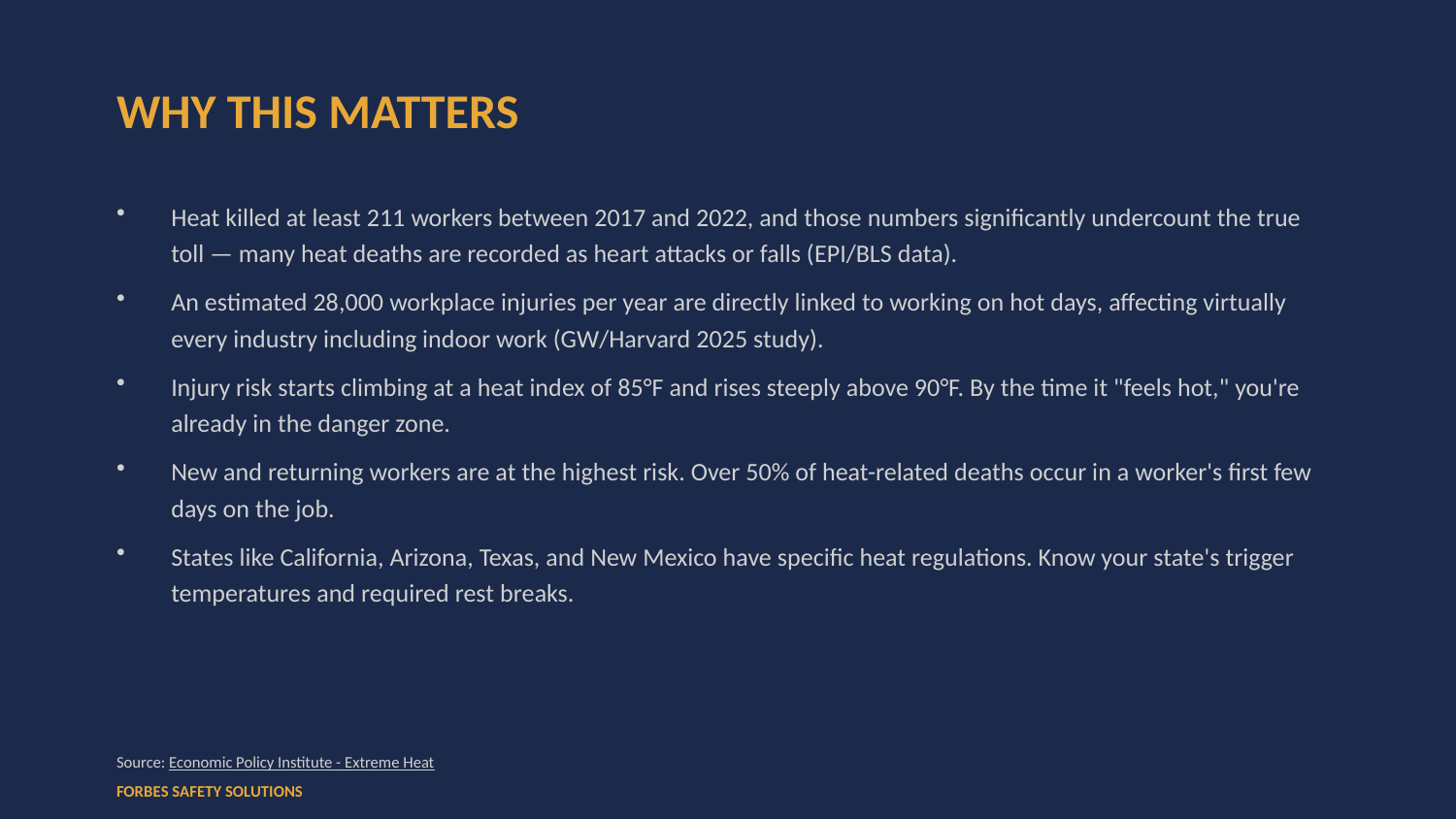

WHY THIS MATTERS
Heat killed at least 211 workers between 2017 and 2022, and those numbers significantly undercount the true toll — many heat deaths are recorded as heart attacks or falls (EPI/BLS data).
An estimated 28,000 workplace injuries per year are directly linked to working on hot days, affecting virtually every industry including indoor work (GW/Harvard 2025 study).
Injury risk starts climbing at a heat index of 85°F and rises steeply above 90°F. By the time it "feels hot," you're already in the danger zone.
New and returning workers are at the highest risk. Over 50% of heat-related deaths occur in a worker's first few days on the job.
States like California, Arizona, Texas, and New Mexico have specific heat regulations. Know your state's trigger temperatures and required rest breaks.
Source: Economic Policy Institute - Extreme Heat
FORBES SAFETY SOLUTIONS